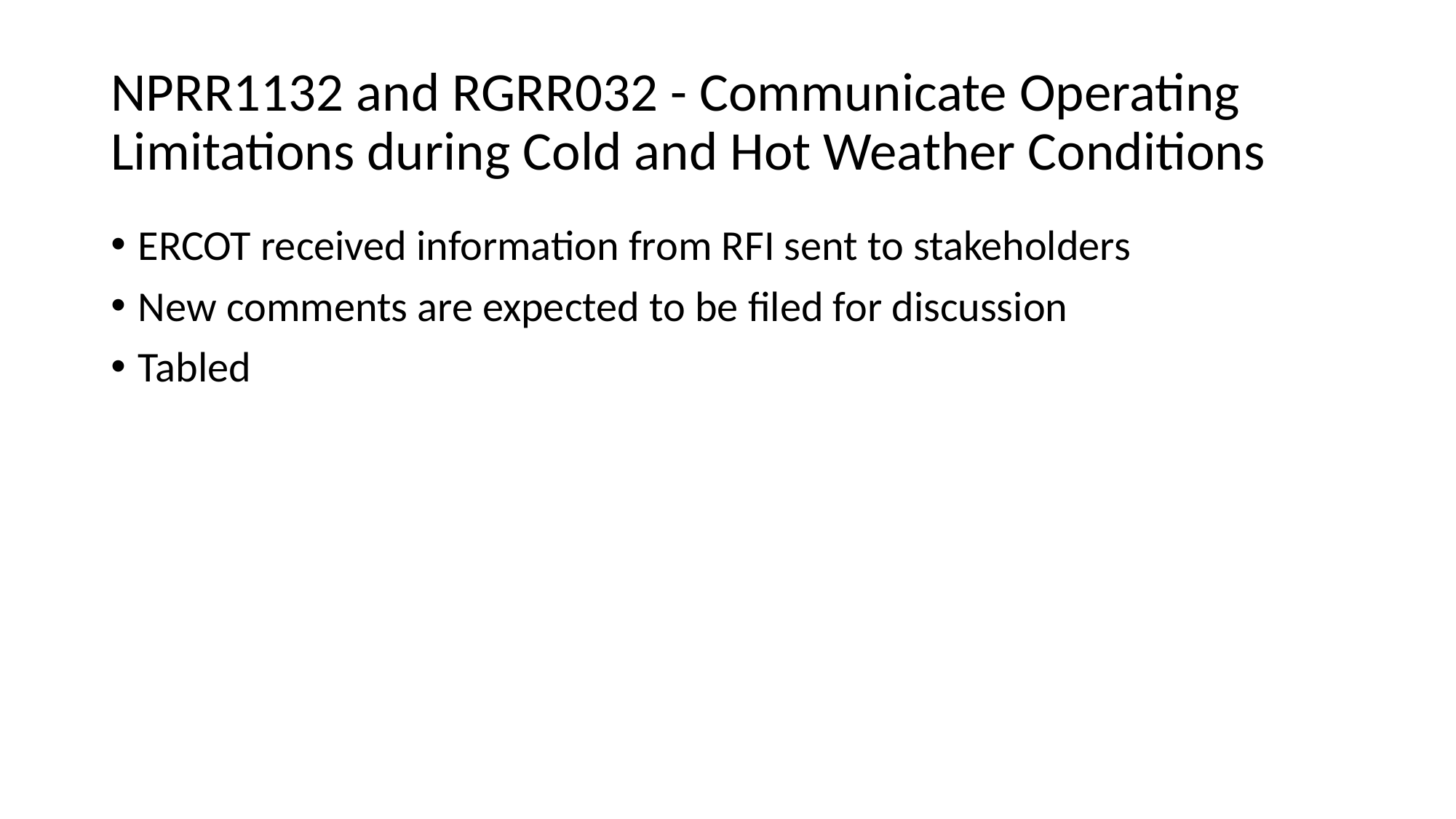

# NPRR1132 and RGRR032 - Communicate Operating Limitations during Cold and Hot Weather Conditions
ERCOT received information from RFI sent to stakeholders
New comments are expected to be filed for discussion
Tabled